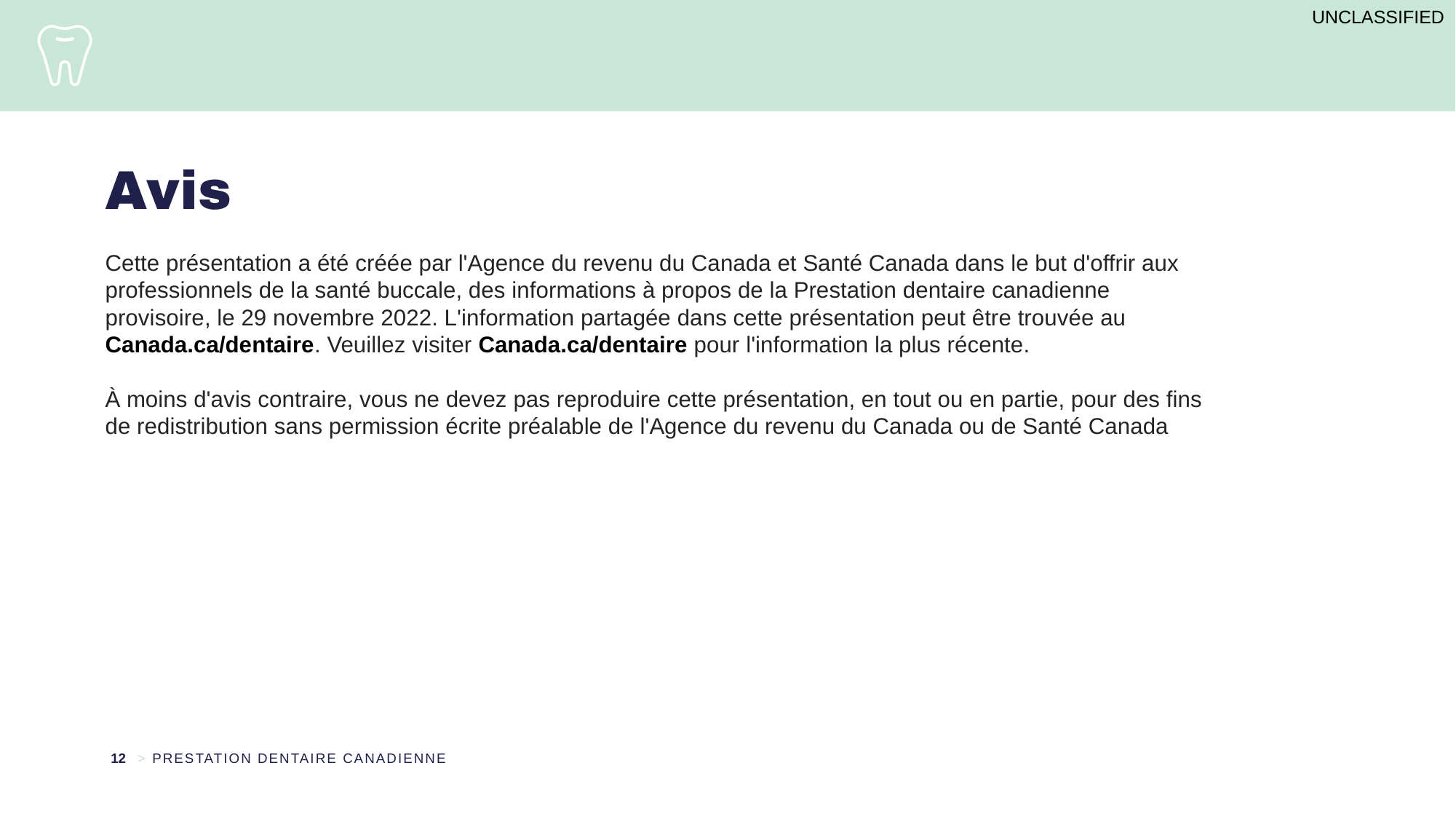

Avis
Cette présentation a été créée par l'Agence du revenu du Canada et Santé Canada dans le but d'offrir aux professionnels de la santé buccale, des informations à propos de la Prestation dentaire canadienne provisoire, le 29 novembre 2022. L'information partagée dans cette présentation peut être trouvée au Canada.ca/dentaire. Veuillez visiter Canada.ca/dentaire pour l'information la plus récente.

À moins d'avis contraire, vous ne devez pas reproduire cette présentation, en tout ou en partie, pour des fins de redistribution sans permission écrite préalable de l'Agence du revenu du Canada ou de Santé Canada